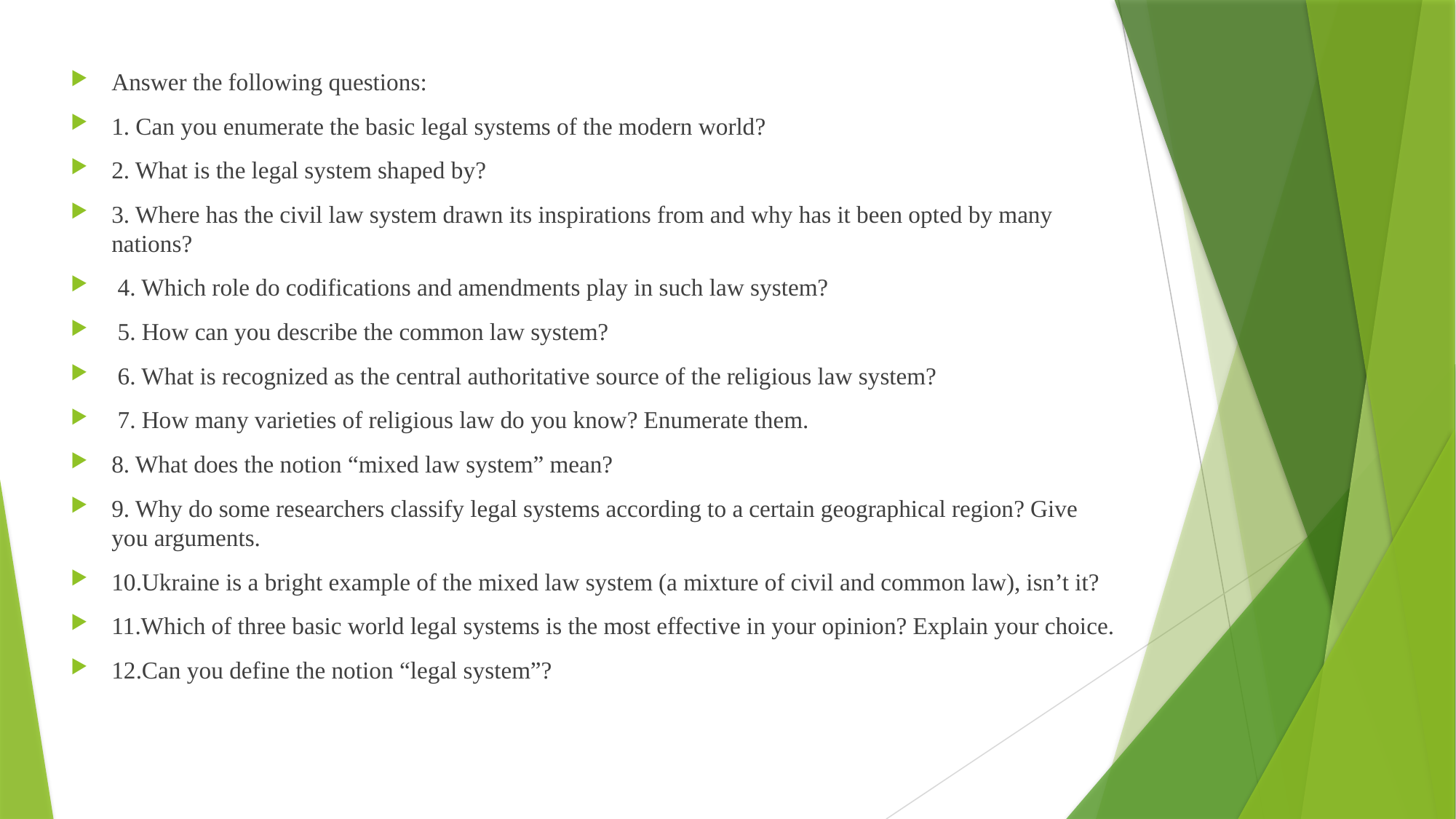

Answer the following questions:
1. Can you enumerate the basic legal systems of the modern world?
2. What is the legal system shaped by?
3. Where has the civil law system drawn its inspirations from and why has it been opted by many nations?
 4. Which role do codifications and amendments play in such law system?
 5. How can you describe the common law system?
 6. What is recognized as the central authoritative source of the religious law system?
 7. How many varieties of religious law do you know? Enumerate them.
8. What does the notion “mixed law system” mean?
9. Why do some researchers classify legal systems according to a certain geographical region? Give you arguments.
10.Ukraine is a bright example of the mixed law system (a mixture of civil and common law), isn’t it?
11.Which of three basic world legal systems is the most effective in your opinion? Explain your choice.
12.Can you define the notion “legal system”?